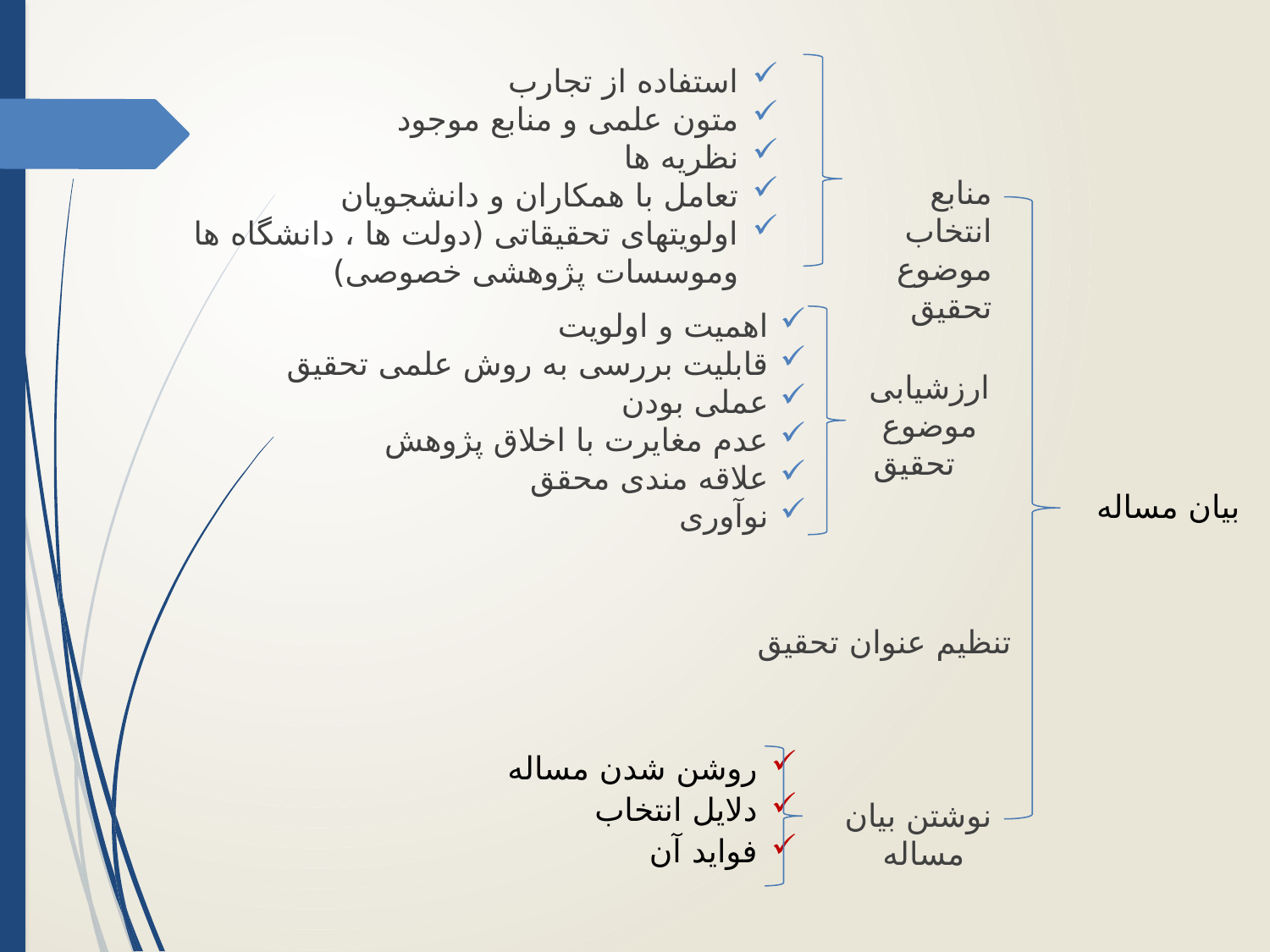

استفاده از تجارب
متون علمی و منابع موجود
نظريه ها
تعامل با همکاران و دانشجویان
اولویتهای تحقیقاتی (دولت ها ، دانشگاه ها وموسسات پژوهشی خصوصی)

منابع انتخاب موضوع تحقيق

اهمیت و اولویت
قابلیت بررسی به روش علمی تحقیق
عملی بودن
عدم مغایرت با اخلاق پژوهش
علاقه مندی محقق
نوآوری

ارزشیابی موضوع تحقیق
بیان مساله
تنظیم عنوان تحقیق
روشن شدن مساله
دلایل انتخاب
فواید آن

نوشتن بیان مساله